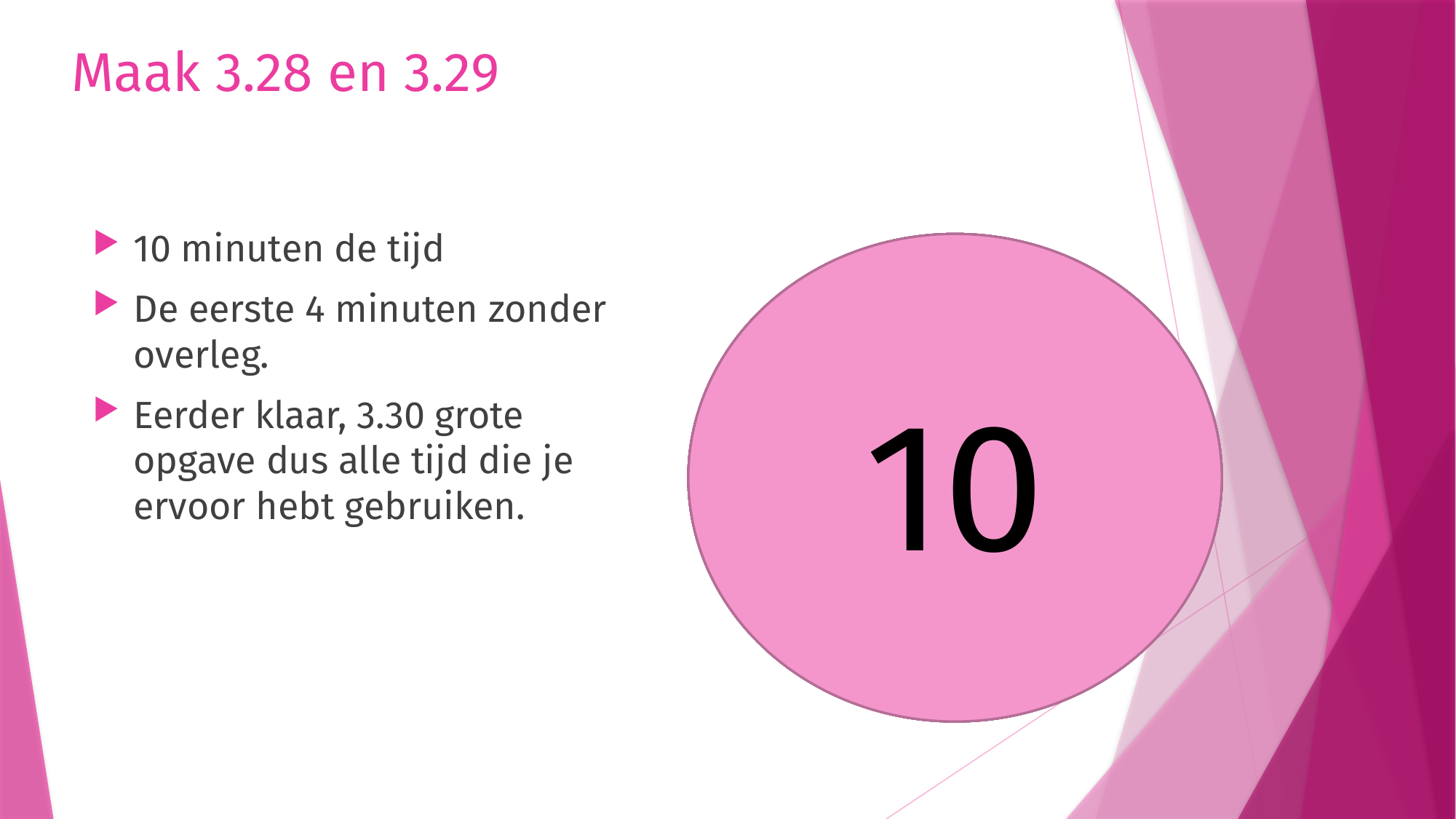

# Maak 3.28 en 3.29
10 minuten de tijd
De eerste 4 minuten zonder overleg.
Eerder klaar, 3.30 grote opgave dus alle tijd die je ervoor hebt gebruiken.
10
8
9
5
6
7
4
3
1
2